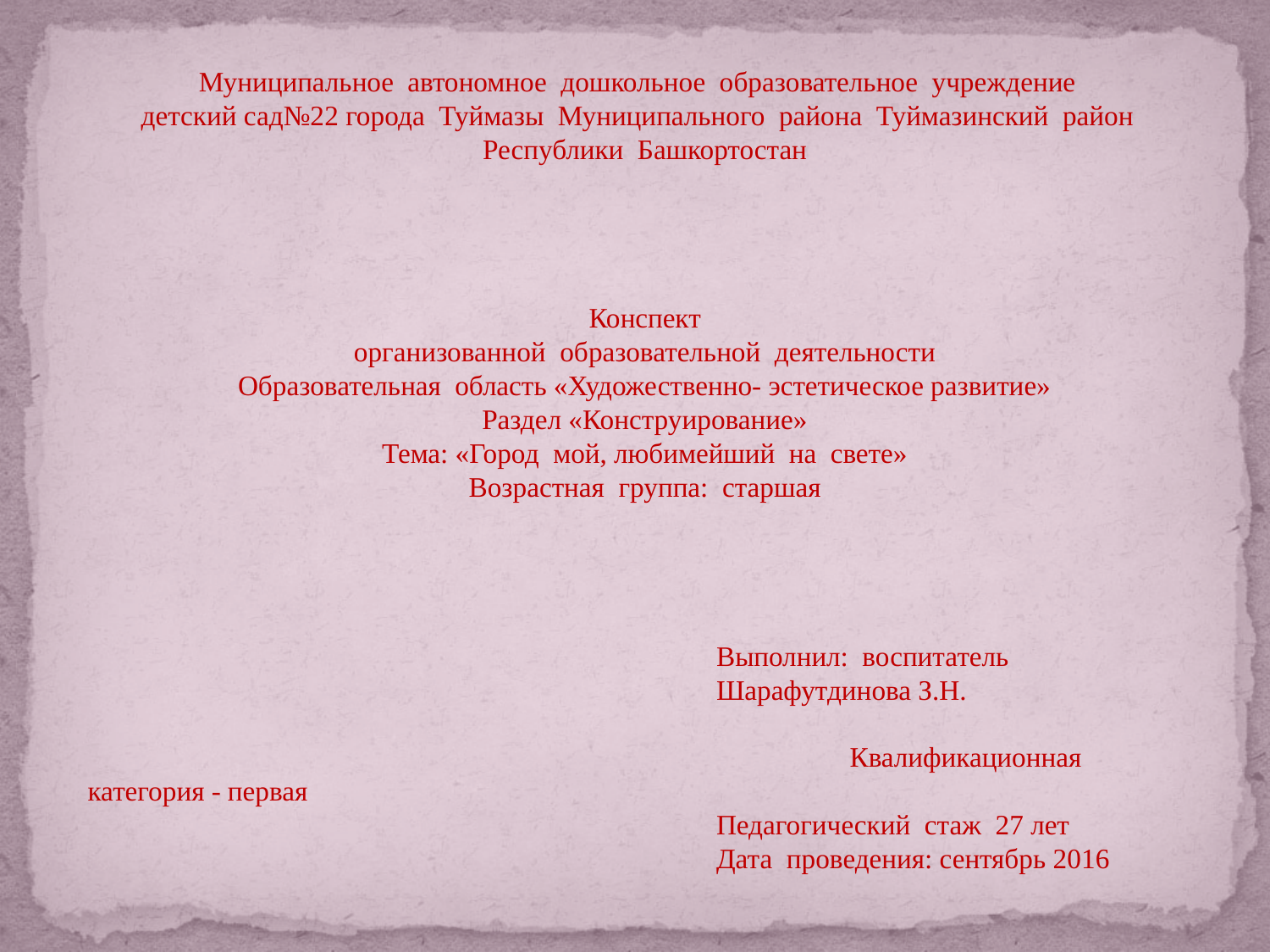

Муниципальное  автономное  дошкольное  образовательное  учреждение
детский сад№22 города  Туймазы  Муниципального  района  Туймазинский  район
Республики  Башкортостан

Конспект
организованной  образовательной  деятельности
Образовательная  область «Художественно- эстетическое развитие»
Раздел «Конструирование»
Тема: «Город  мой, любимейший  на  свете»
Возрастная  группа:  старшая

                                                                                          Выполнил:  воспитатель
                                                                                          Шарафутдинова З.Н.                                                                                                                                                                                                                     					Квалификационная  категория - первая
                                                                                          Педагогический  стаж  27 лет
                                                                                          Дата  проведения: сентябрь 2016